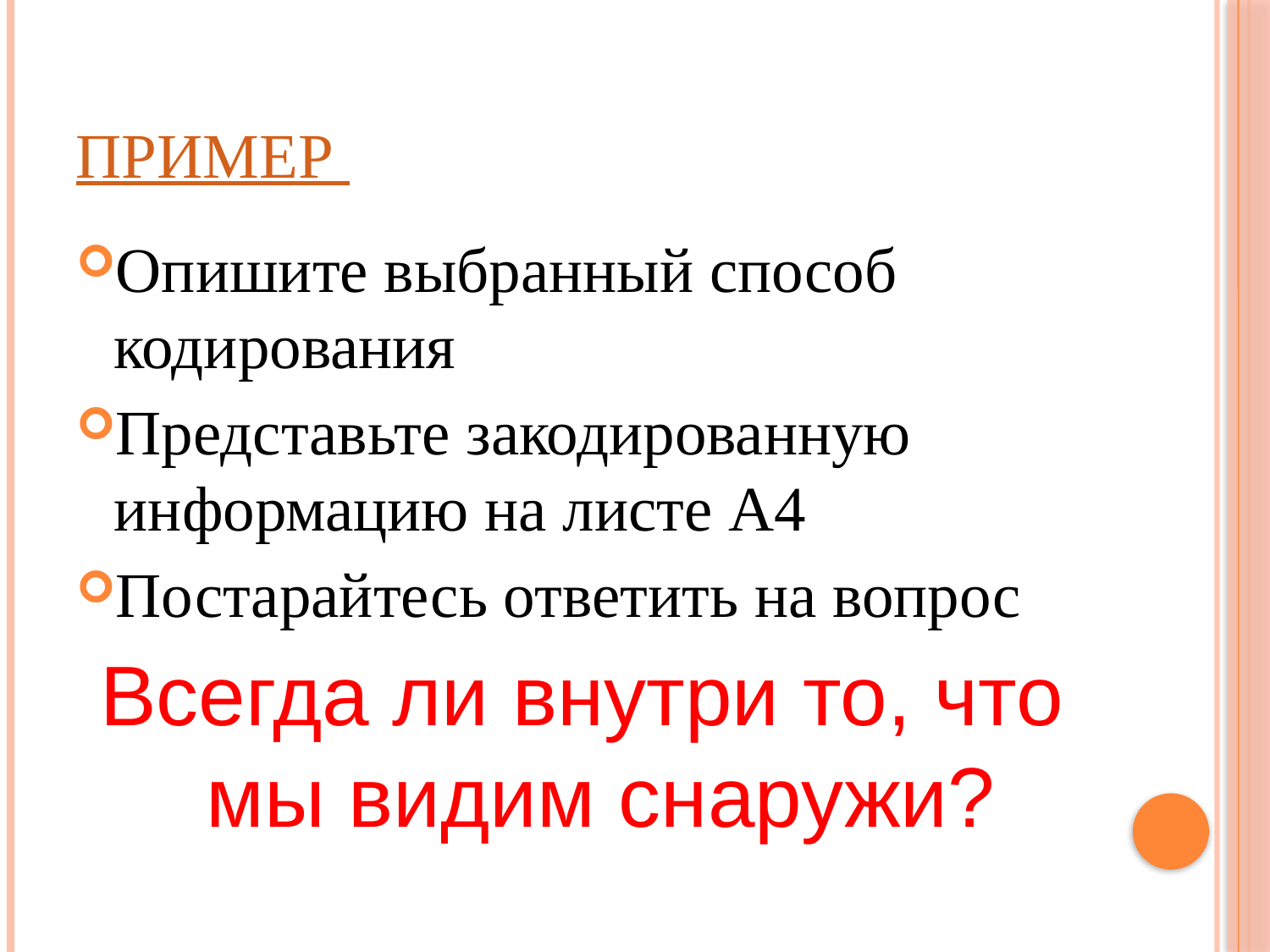

# Пример
Опишите выбранный способ кодирования
Представьте закодированную информацию на листе А4
Постарайтесь ответить на вопрос
Всегда ли внутри то, что мы видим снаружи?